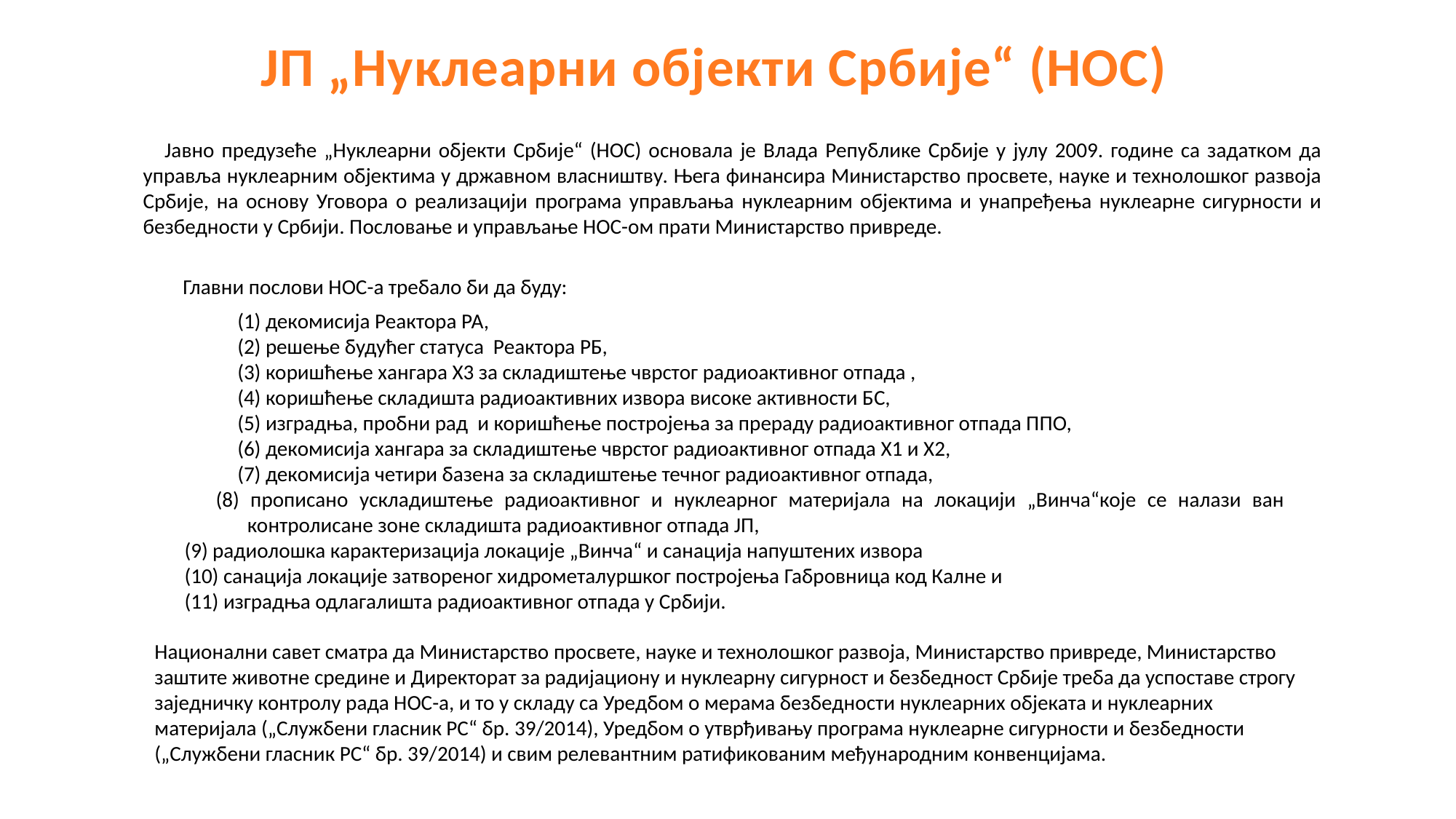

ЈП „Нуклеарни објекти Србије“ (НОС)
Jавно предузеће „Нуклеарни објекти Србије“ (НОС) основала је Влада Републике Србије у јулу 2009. године са задатком да управља нуклеарним објектима у државном власништву. Њега финансира Министарство просвете, науке и технолошког развоја Србије, на основу Уговора о реализацији програма управљања нуклеарним објектима и унапређења нуклеарне сигурности и безбедности у Србији. Пословање и управљање НОС-ом прати Министарство привреде.
Главни послови НОС-а требало би да буду:
(1) декомисија Реактора РА,
(2) решење будућег статуса  Реактора РБ,
(3) коришћење хангара Х3 за складиштење чврстог радиоактивног отпада ,
(4) коришћење складишта радиоактивних извора високе активности БС,
(5) изградња, пробни рад  и коришћење постројења за прераду радиоактивног отпада ППО,
(6) декомисија хангара за складиштење чврстог радиоактивног отпада Х1 и Х2,
(7) декомисија четири базена за складиштење течног радиоактивног отпада,
(8) прописано ускладиштење радиоактивног и нуклеарног материјала на локацији „Винча“које се налази ван контролисане зоне складишта радиоактивног отпада ЈП,
(9) радиолошка карактеризација локације „Винча“ и санација напуштених извора
(10) санација локације затвореног хидрометалуршког постројења Габровница код Калне и
(11) изградња одлагалишта радиоактивног отпада у Србији.
Национални савет сматра да Министарство просвете, науке и технолошког развоја, Министарство привреде, Министарство заштите животне средине и Директорат за радијациону и нуклеарну сигурност и безбедност Србије треба да успоставе строгу заједничку контролу рада НОС-а, и то у складу са Уредбом о мерама безбедности нуклеарних објеката и нуклеарних материјала („Службени гласник РС“ бр. 39/2014), Уредбом о утврђивању програма нуклеарне сигурности и безбедности („Службени гласник РС“ бр. 39/2014) и свим релевантним ратификованим међународним конвенцијама.